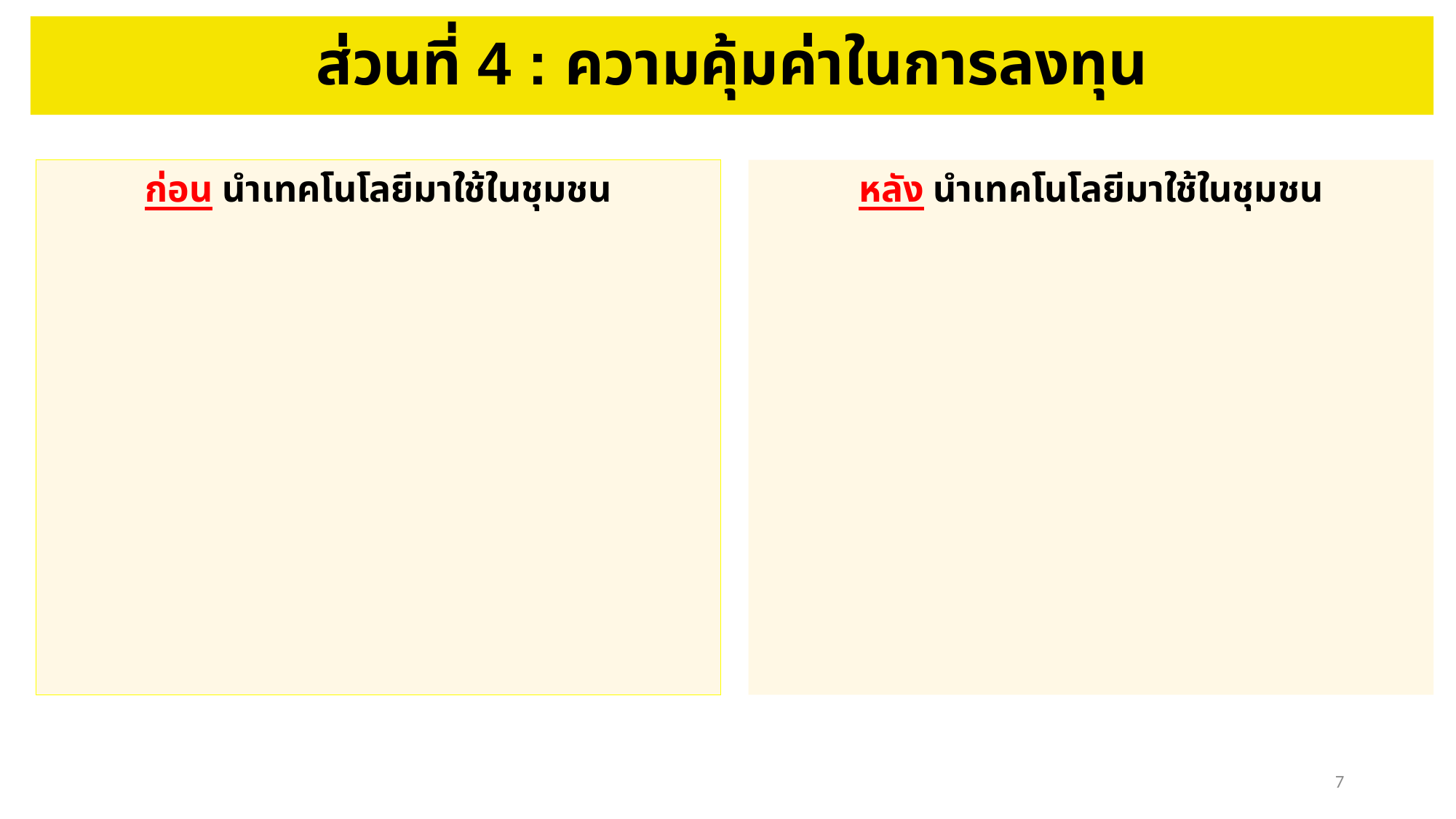

# ส่วนที่ 4 : ความคุ้มค่าในการลงทุน
ก่อน นำเทคโนโลยีมาใช้ในชุมชน

หลัง นำเทคโนโลยีมาใช้ในชุมชน

7